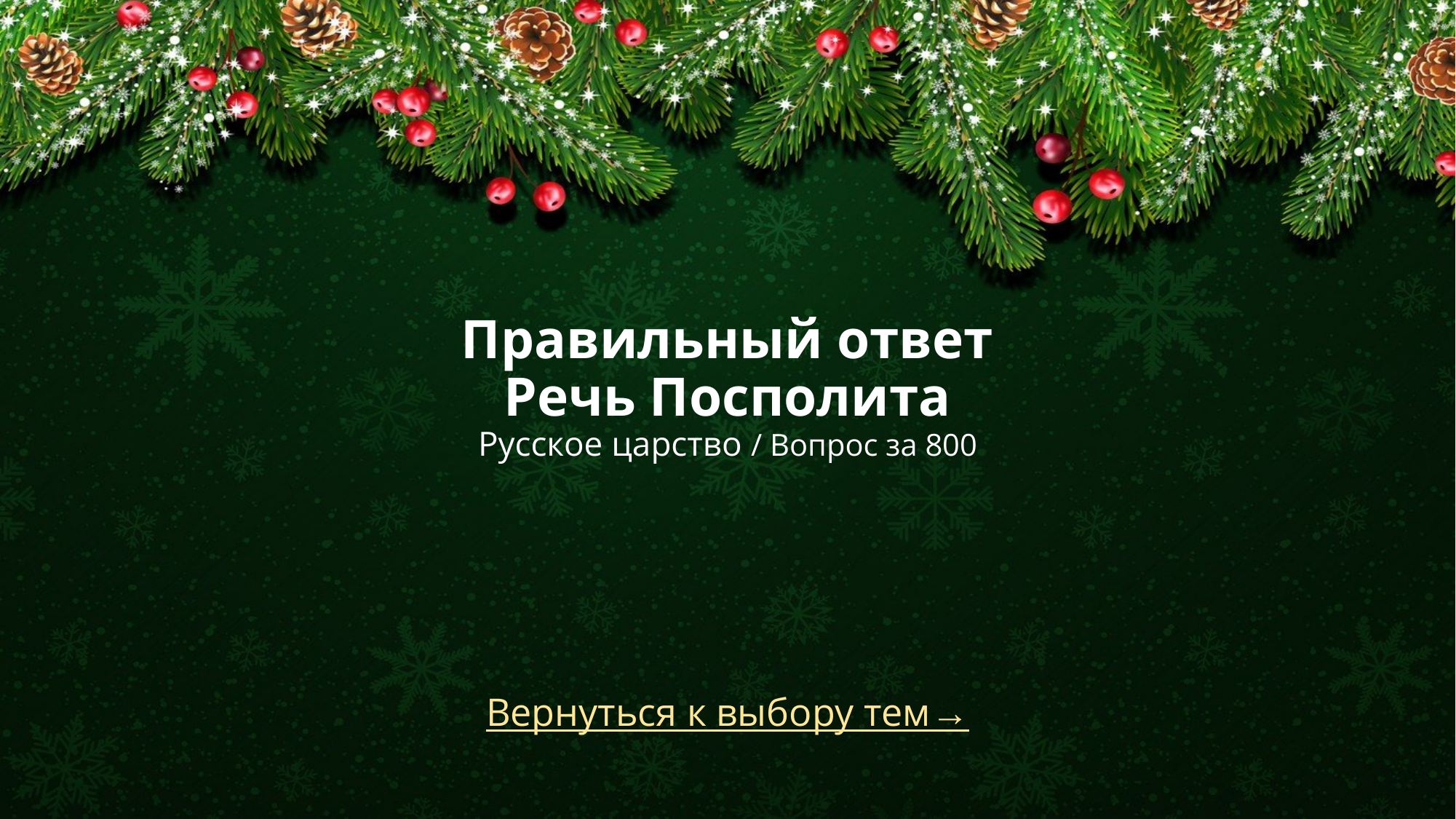

# Правильный ответ Речь Посполита Русское царство / Вопрос за 800
Вернуться к выбору тем→